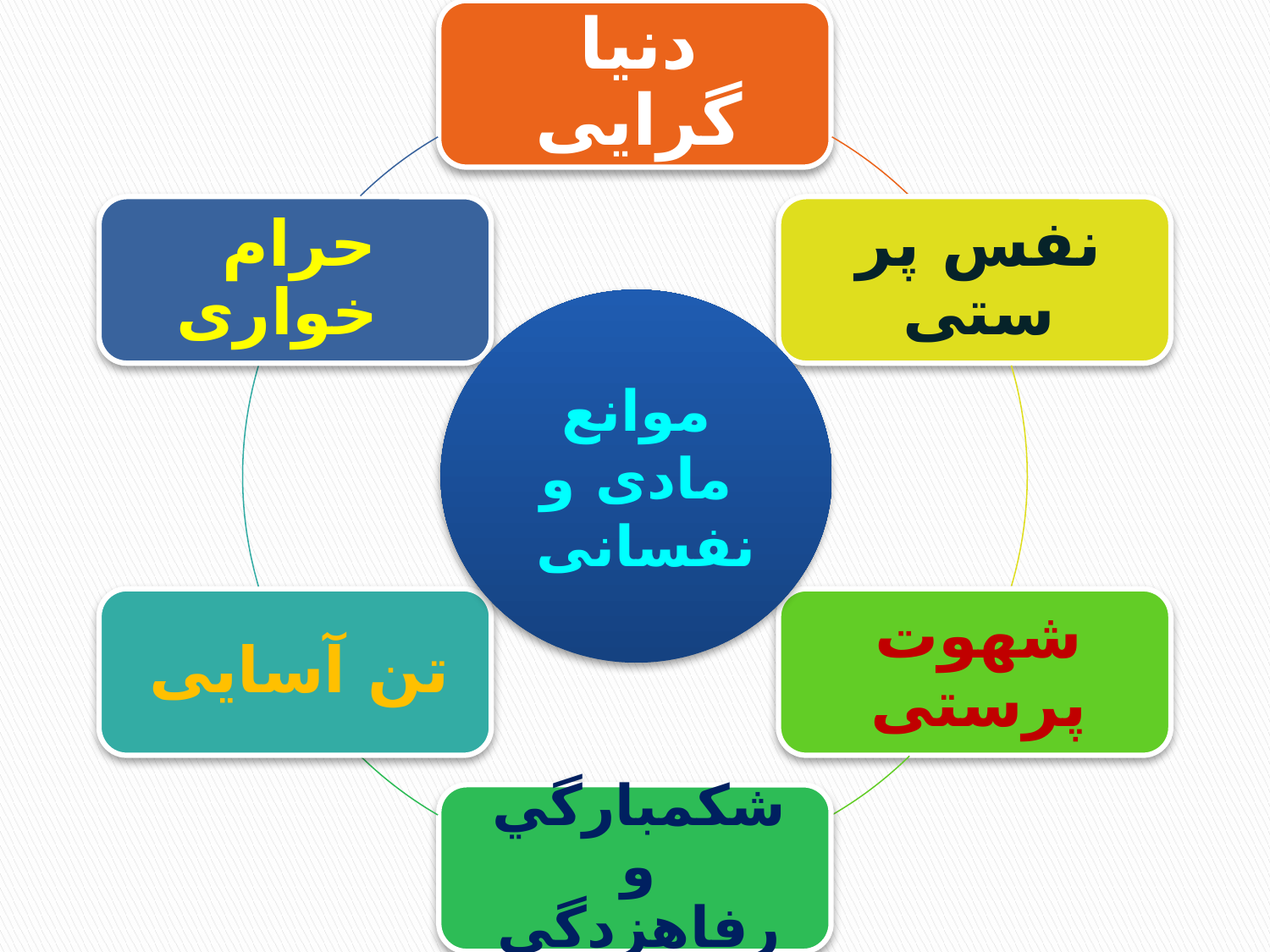

دنیا گرایی
نفس پر ستی
شهوت پرستی
شكمبارگي و رفاه‏زدگي
تن آسایی
حرام خواری
موانع مادی و نفسانی